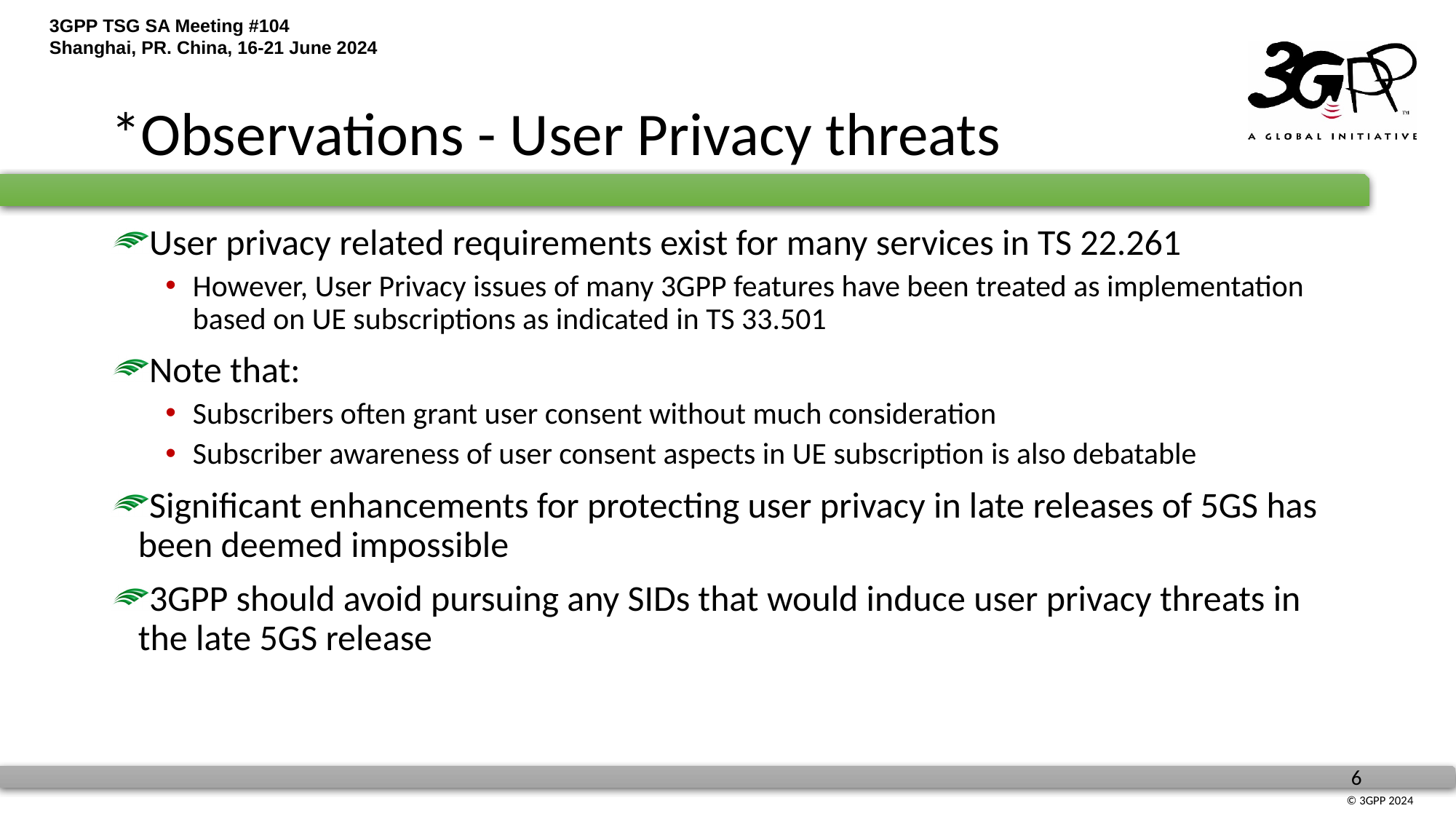

# *Observations - User Privacy threats
User privacy related requirements exist for many services in TS 22.261
However, User Privacy issues of many 3GPP features have been treated as implementation based on UE subscriptions as indicated in TS 33.501
Note that:
Subscribers often grant user consent without much consideration
Subscriber awareness of user consent aspects in UE subscription is also debatable
Significant enhancements for protecting user privacy in late releases of 5GS has been deemed impossible
3GPP should avoid pursuing any SIDs that would induce user privacy threats in the late 5GS release